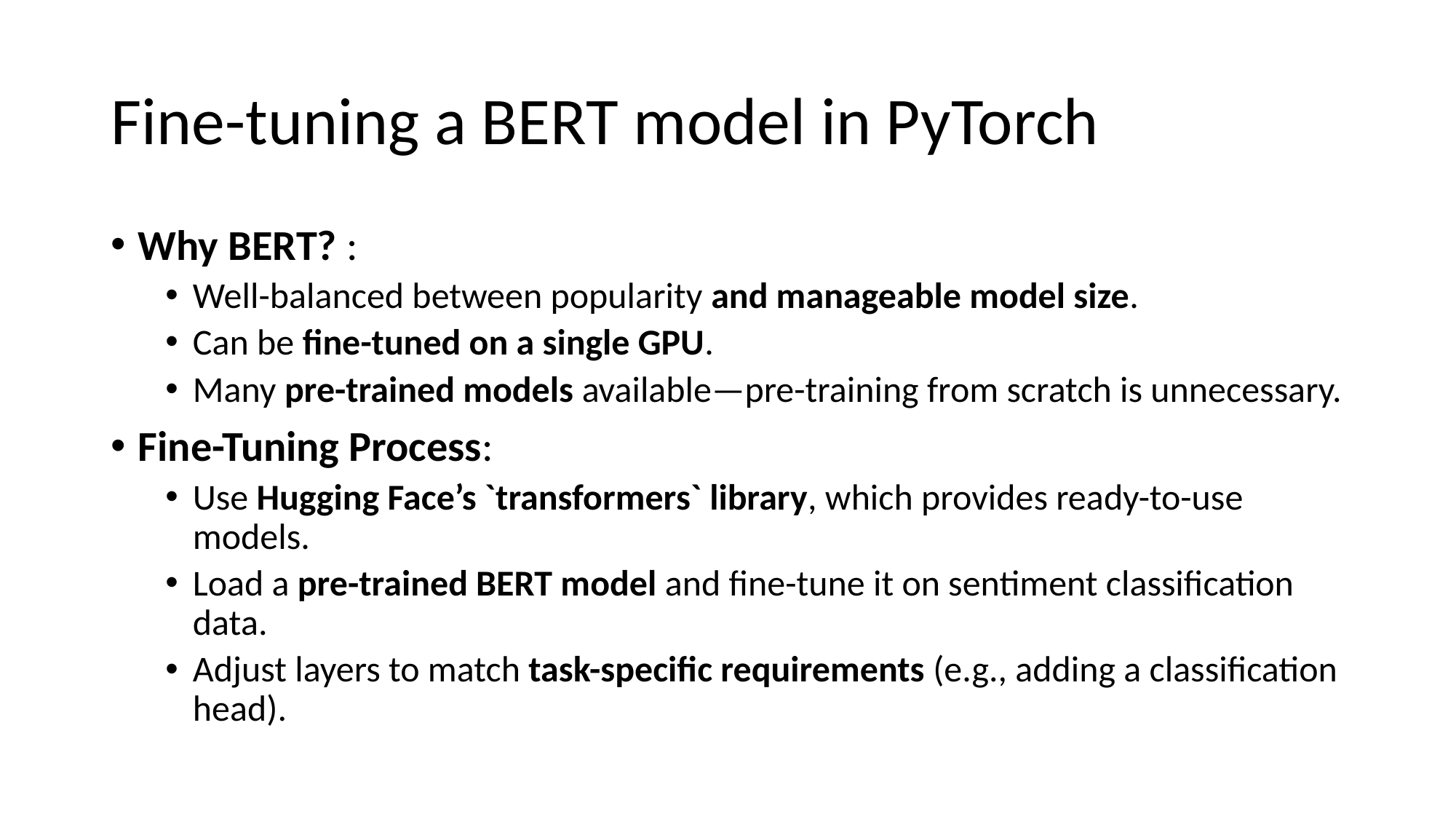

# Fine-tuning a BERT model in PyTorch
Why BERT? :
Well-balanced between popularity and manageable model size.
Can be fine-tuned on a single GPU.
Many pre-trained models available—pre-training from scratch is unnecessary.
Fine-Tuning Process:
Use Hugging Face’s `transformers` library, which provides ready-to-use models.
Load a pre-trained BERT model and fine-tune it on sentiment classification data.
Adjust layers to match task-specific requirements (e.g., adding a classification head).